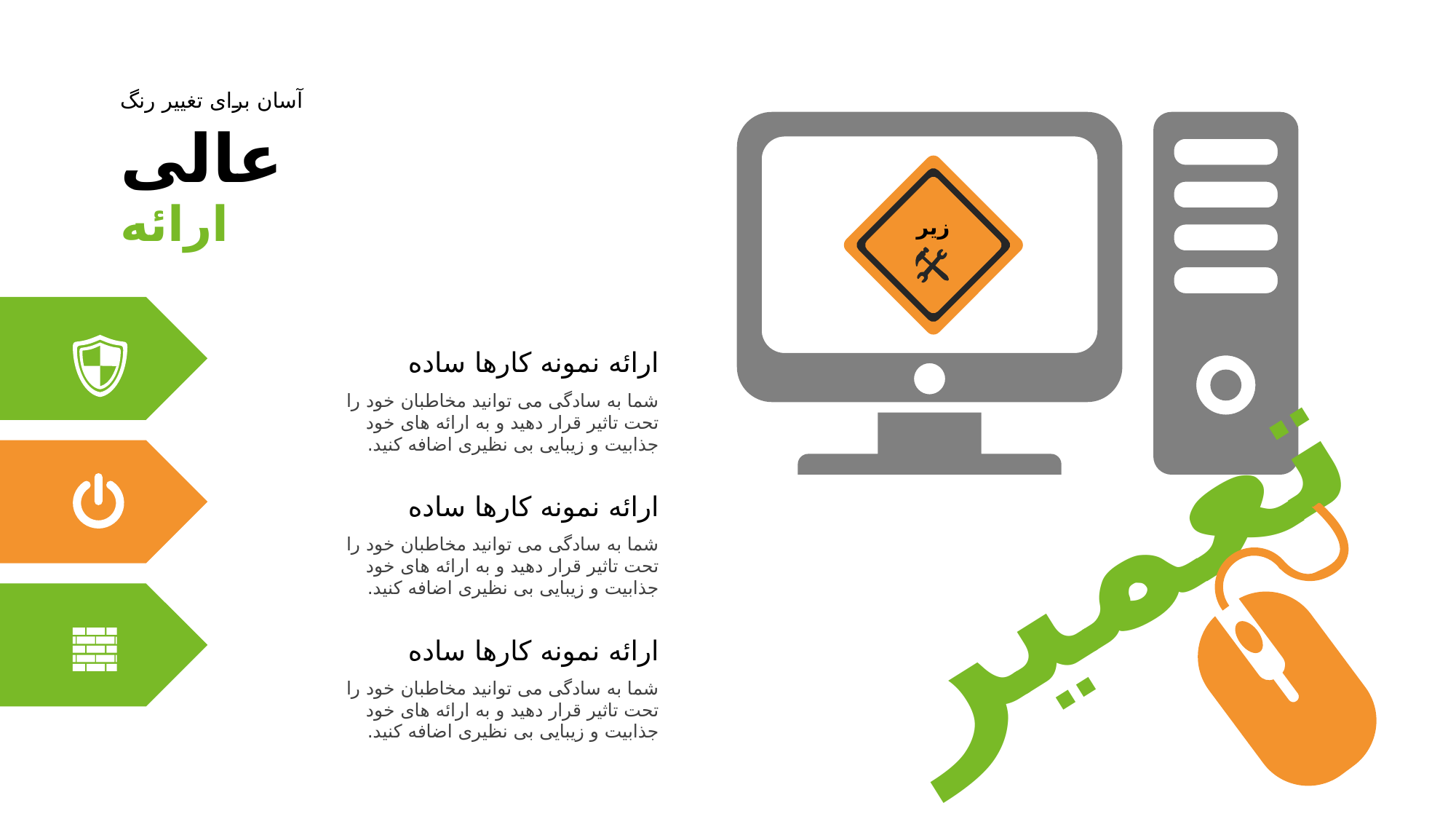

آسان برای تغییر رنگ
عالی

زیر

ارائه

ارائه نمونه کارها ساده
شما به سادگی می توانید مخاطبان خود را تحت تاثیر قرار دهید و به ارائه های خود جذابیت و زیبایی بی نظیری اضافه کنید.
تعمیر

ارائه نمونه کارها ساده
شما به سادگی می توانید مخاطبان خود را تحت تاثیر قرار دهید و به ارائه های خود جذابیت و زیبایی بی نظیری اضافه کنید.

ارائه نمونه کارها ساده
شما به سادگی می توانید مخاطبان خود را تحت تاثیر قرار دهید و به ارائه های خود جذابیت و زیبایی بی نظیری اضافه کنید.